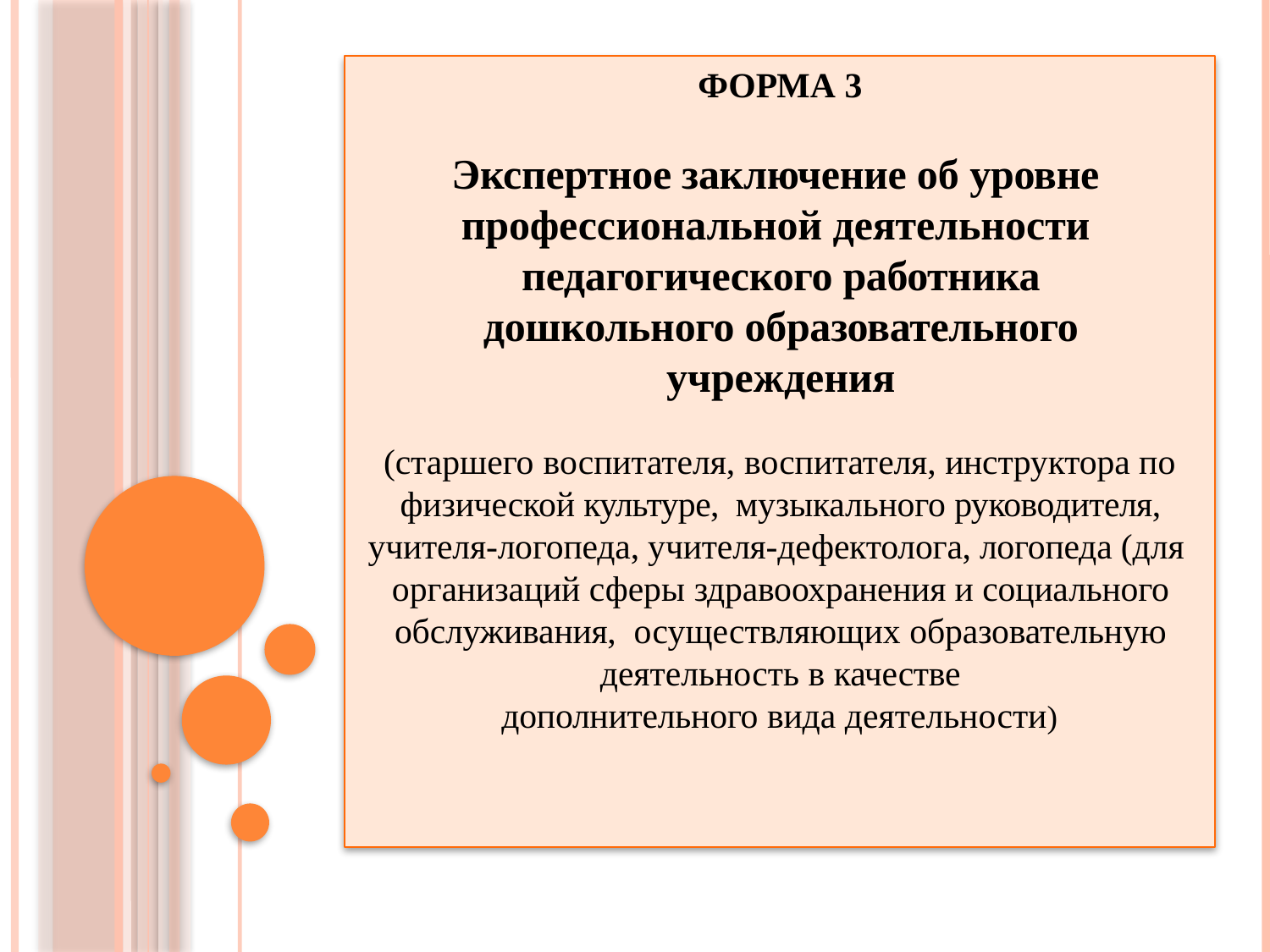

ФОРМА 3

Экспертное заключение об уровне профессиональной деятельности  педагогического работника дошкольного образовательного учреждения

(старшего воспитателя, воспитателя, инструктора по физической культуре,  музыкального руководителя, учителя-логопеда, учителя-дефектолога, логопеда (для  организаций сферы здравоохранения и социального обслуживания,  осуществляющих образовательную деятельность в качестве
дополнительного вида деятельности)